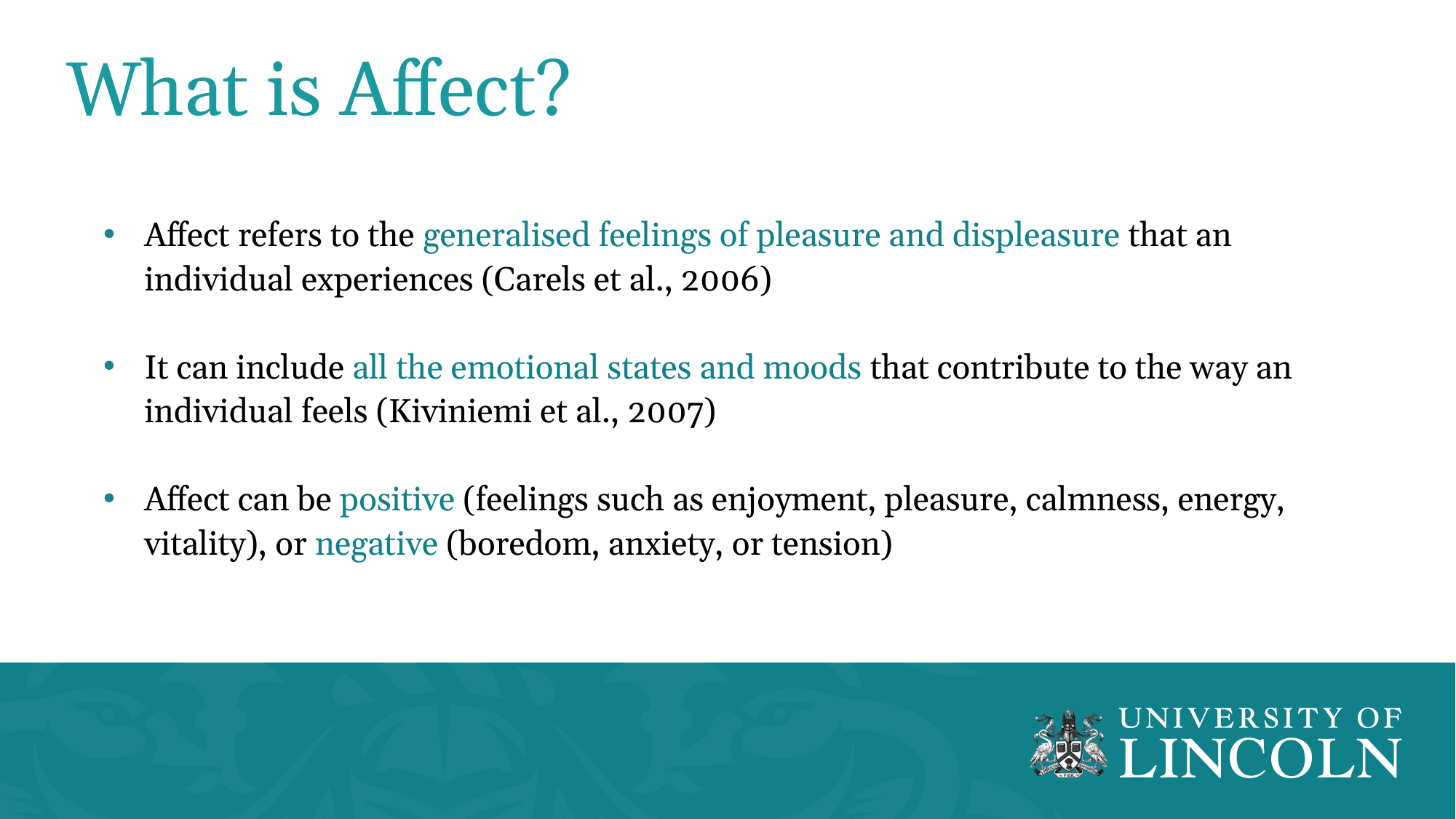

What is Affect?
Affect refers to the generalised feelings of pleasure and displeasure that an individual experiences (Carels et al., 2006)

It can include all the emotional states and moods that contribute to the way an individual feels (Kiviniemi et al., 2007)

Affect can be positive (feelings such as enjoyment, pleasure, calmness, energy, vitality), or negative (boredom, anxiety, or tension)